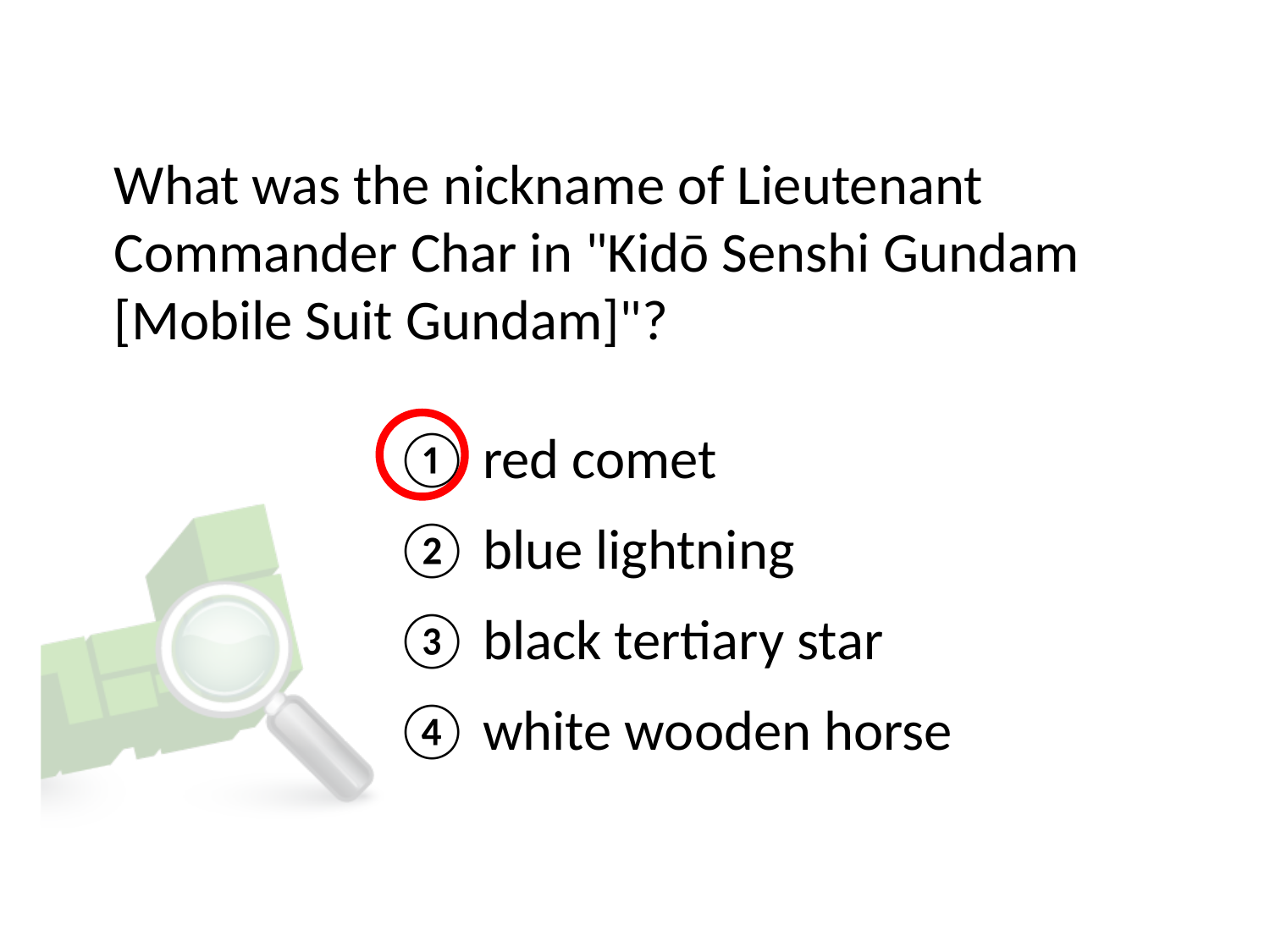

# What was the nickname of Lieutenant Commander Char in "Kidō Senshi Gundam [Mobile Suit Gundam]"?

① red comet
② blue lightning
③ black tertiary star
④ white wooden horse